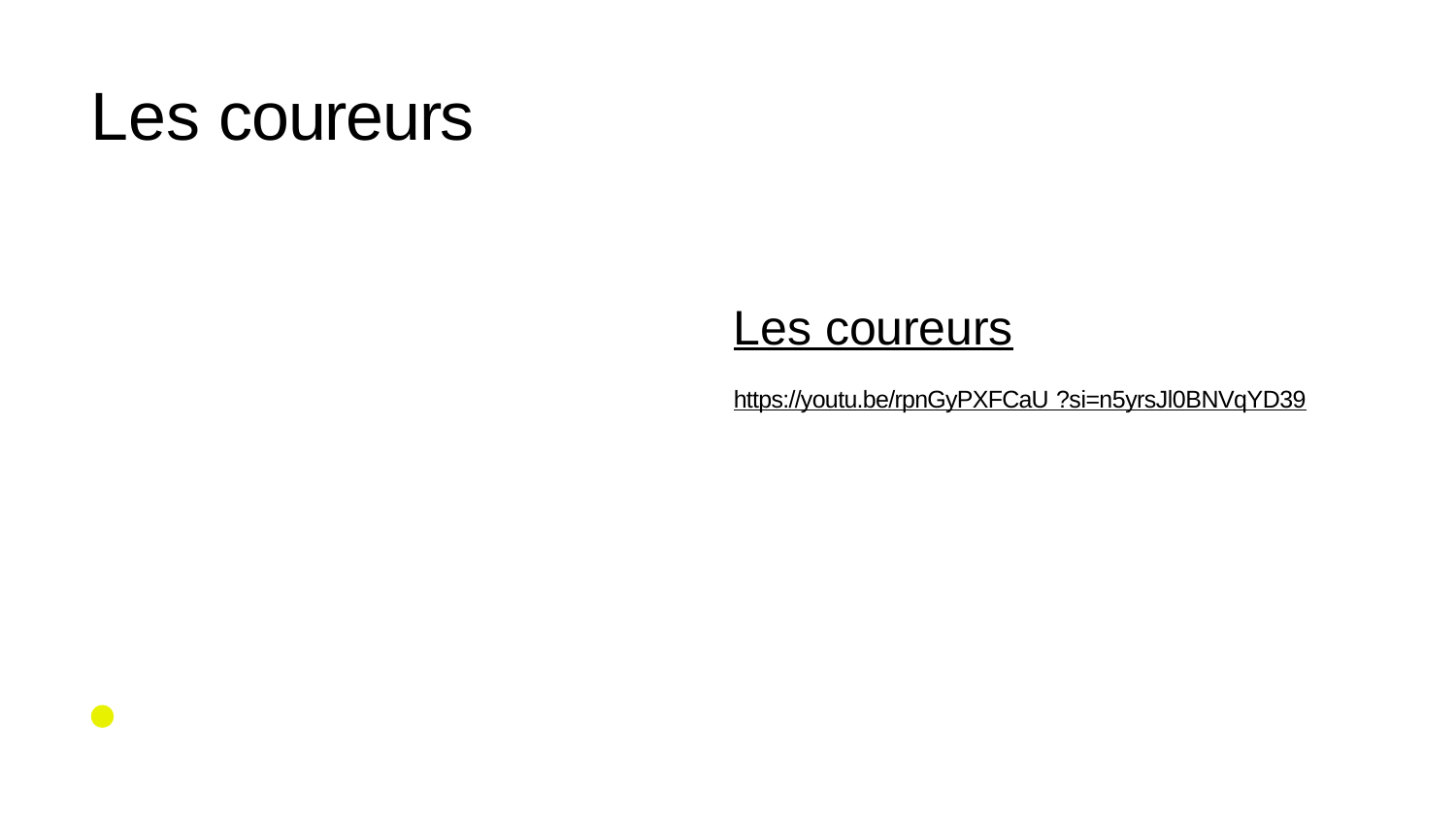

# Les coureurs
Les coureurs
https://youtu.be/rpnGyPXFCaU ?si=n5yrsJl0BNVqYD39